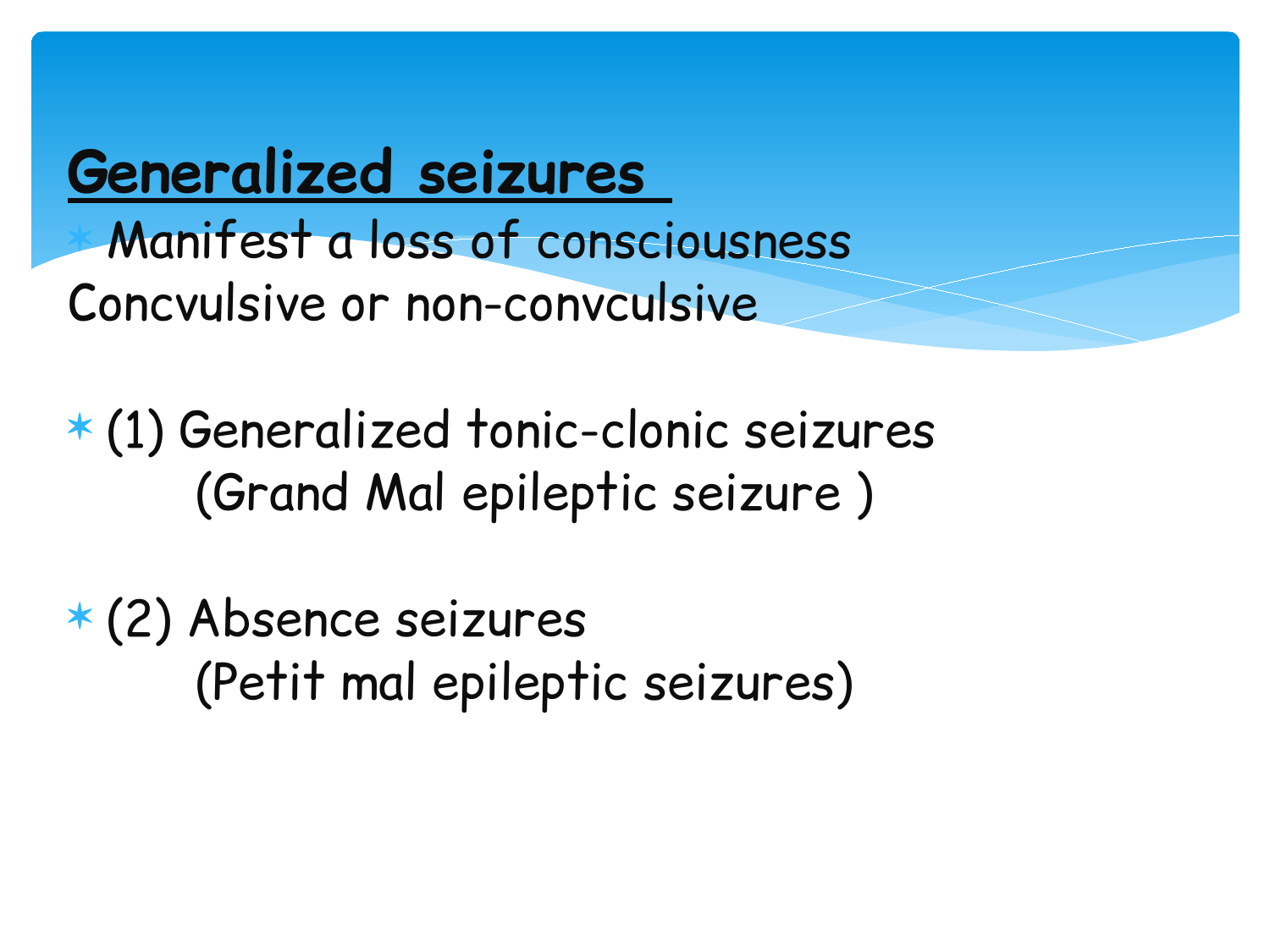

#
Generalized seizures
Manifest a loss of consciousness
Concvulsive or non-convculsive

(1) Generalized tonic-clonic seizures
	(Grand Mal epileptic seizure )

(2) Absence seizures
	(Petit mal epileptic seizures)